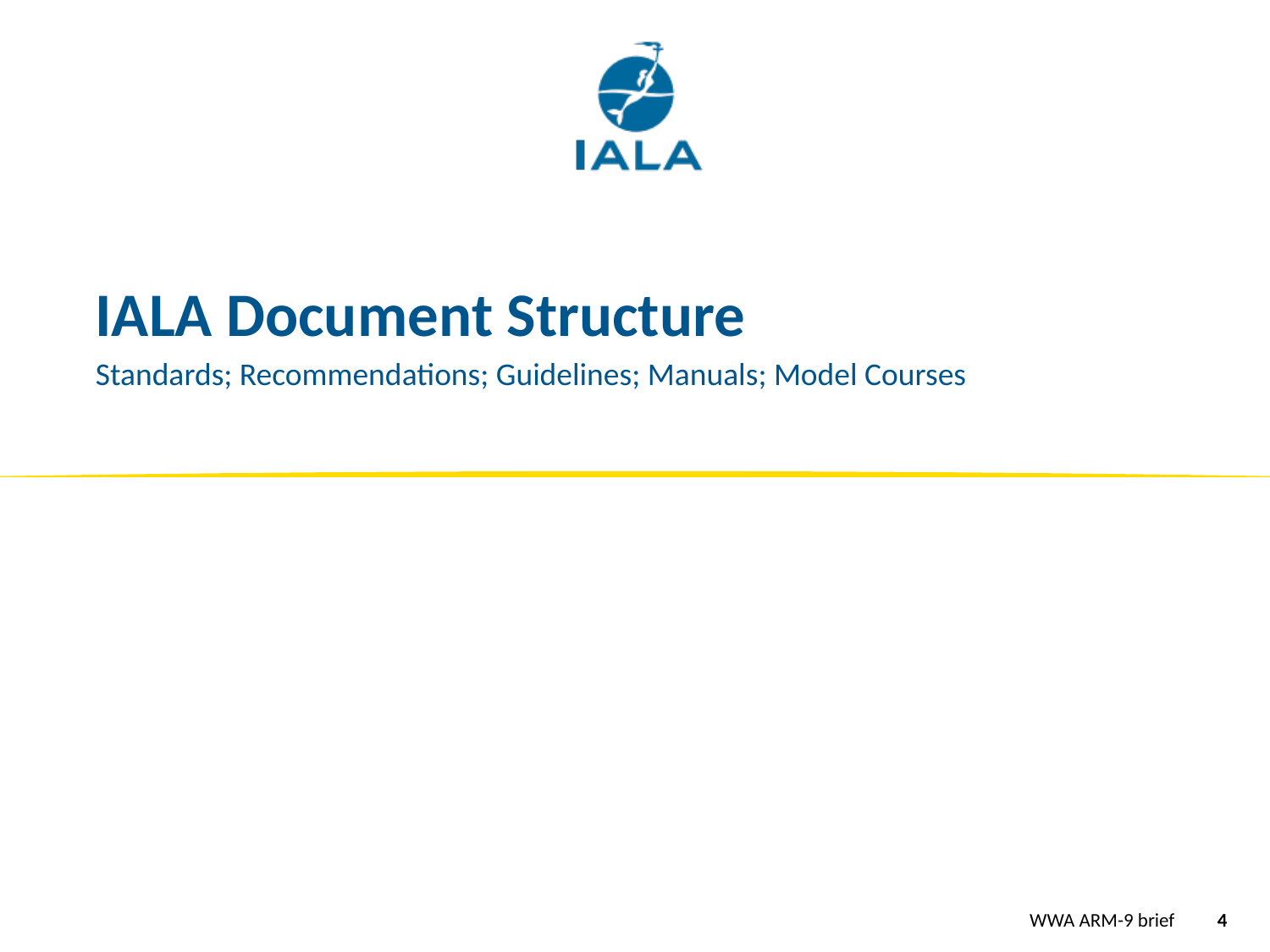

# IALA Document Structure
Standards; Recommendations; Guidelines; Manuals; Model Courses

WWA ARM-9 brief
4